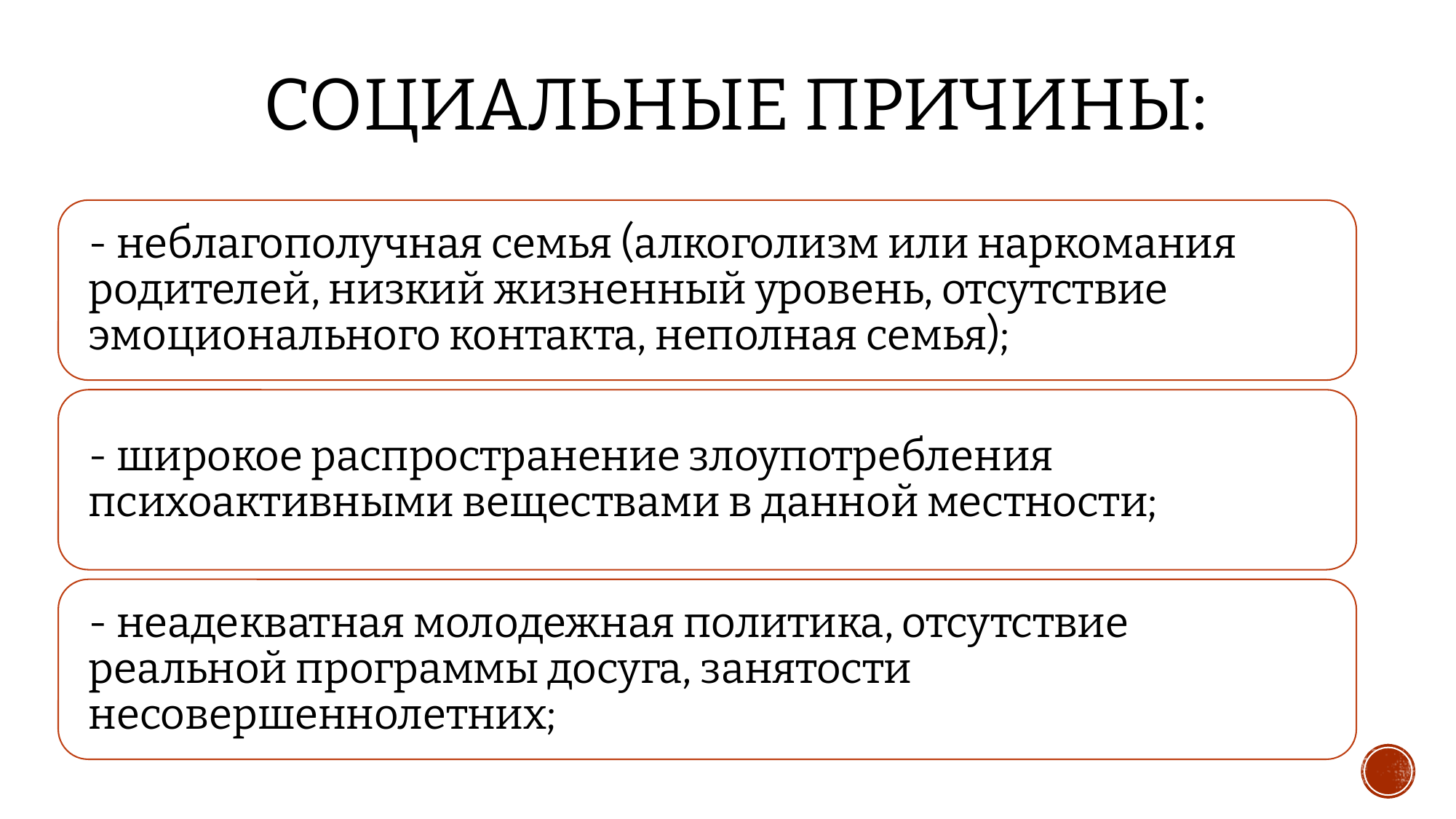

# Социальные причины:
- неблагополучная семья (алкоголизм или наркомания родителей, низкий жизненный уровень, отсутствие эмоционального контакта, неполная семья);
- широкое распространение злоупотребления психоактивными веществами в данной местности;
- неадекватная молодежная политика, отсутствие реальной программы досуга, занятости несовершеннолетних;